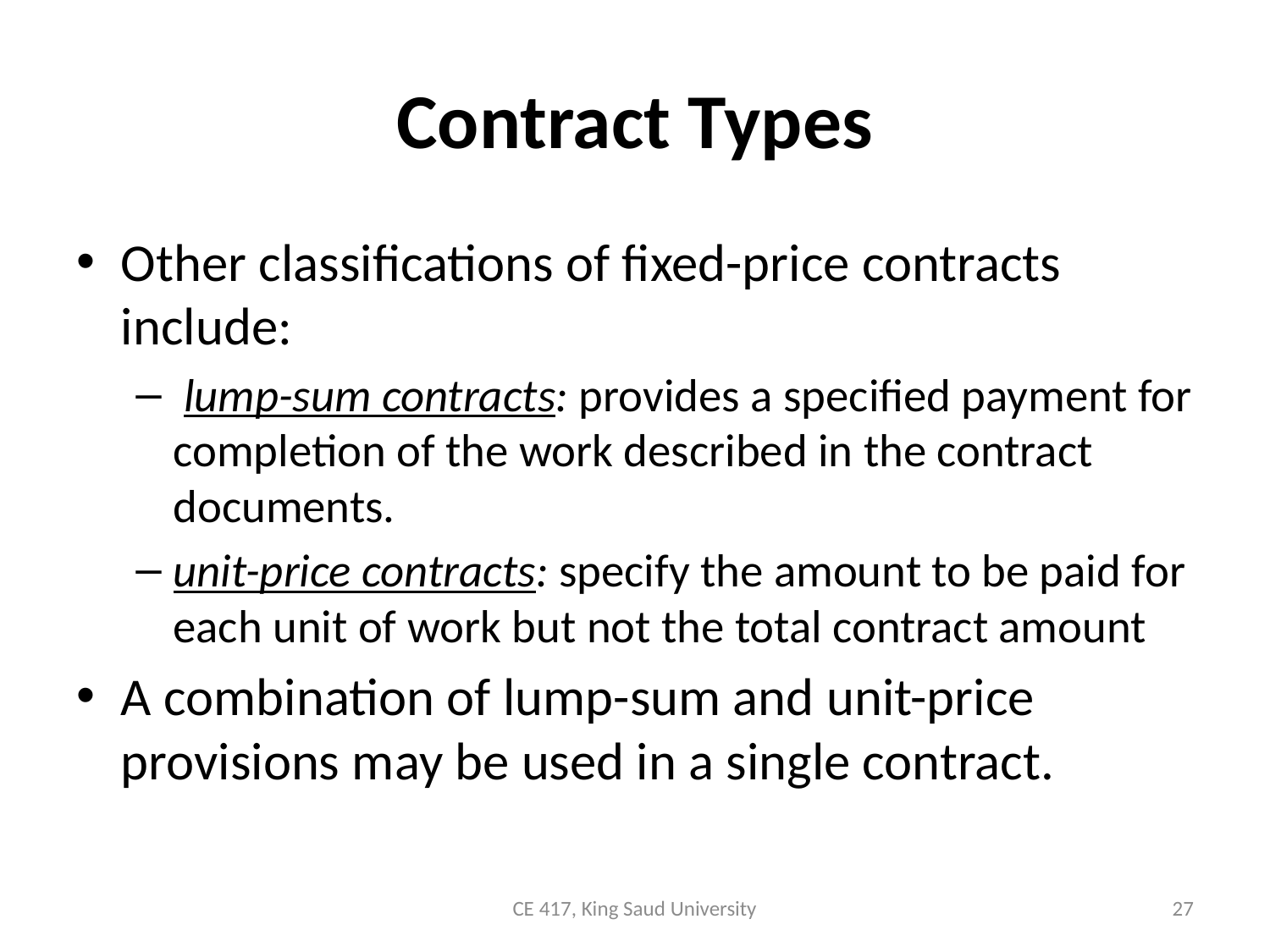

# Contract Types
Other classifications of fixed-price contracts include:
 lump-sum contracts: provides a specified payment for completion of the work described in the contract documents.
unit-price contracts: specify the amount to be paid for each unit of work but not the total contract amount
A combination of lump-sum and unit-price provisions may be used in a single contract.
CE 417, King Saud University
27